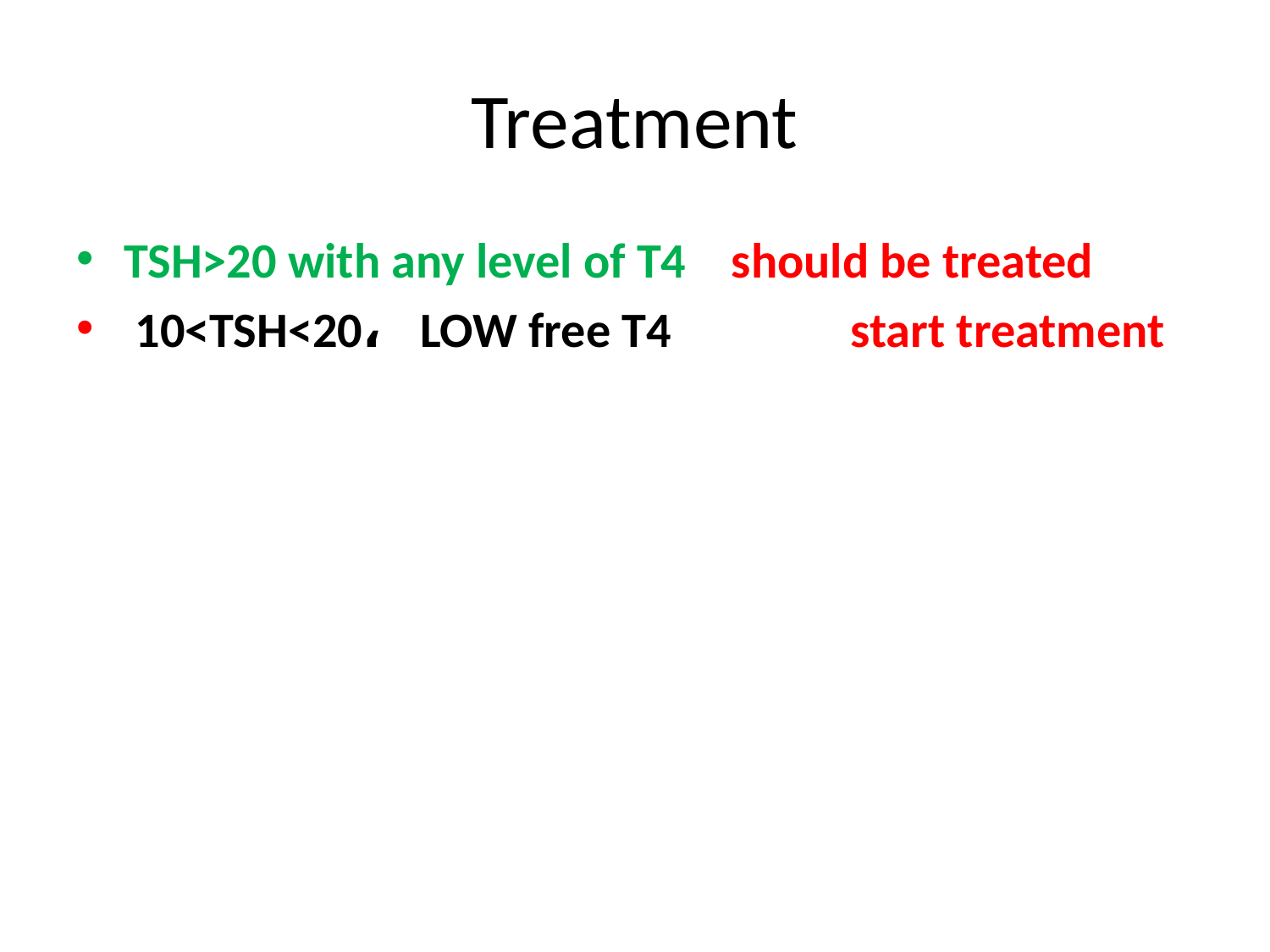

# Treatment
TSH>20 with any level of T4    should be treated
 10<TSH<20،   LOW free T4                start treatment